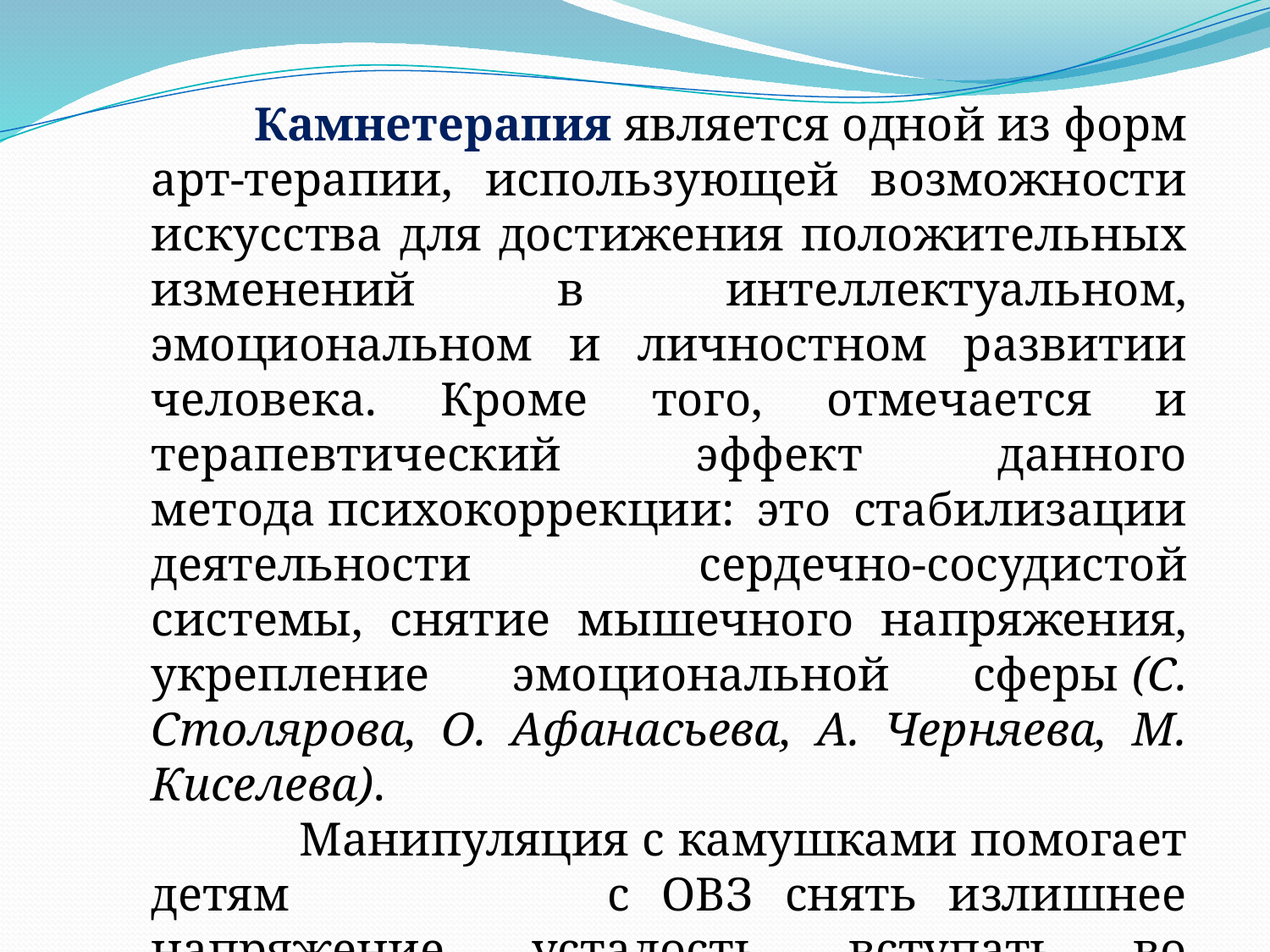

Камнетерапия является одной из форм арт-терапии, использующей возможности искусства для достижения положительных изменений в интеллектуальном, эмоциональном и личностном развитии человека. Кроме того, отмечается и терапевтический эффект данного метода психокоррекции: это стабилизации деятельности сердечно-сосудистой системы, снятие мышечного напряжения, укрепление эмоциональной сферы (С. Столярова, О. Афанасьева, А. Черняева, М. Киселева).
           Манипуляция с камушками помогает детям          с ОВЗ снять излишнее напряжение, усталость, вступать во взаимодействие с другими детьми.